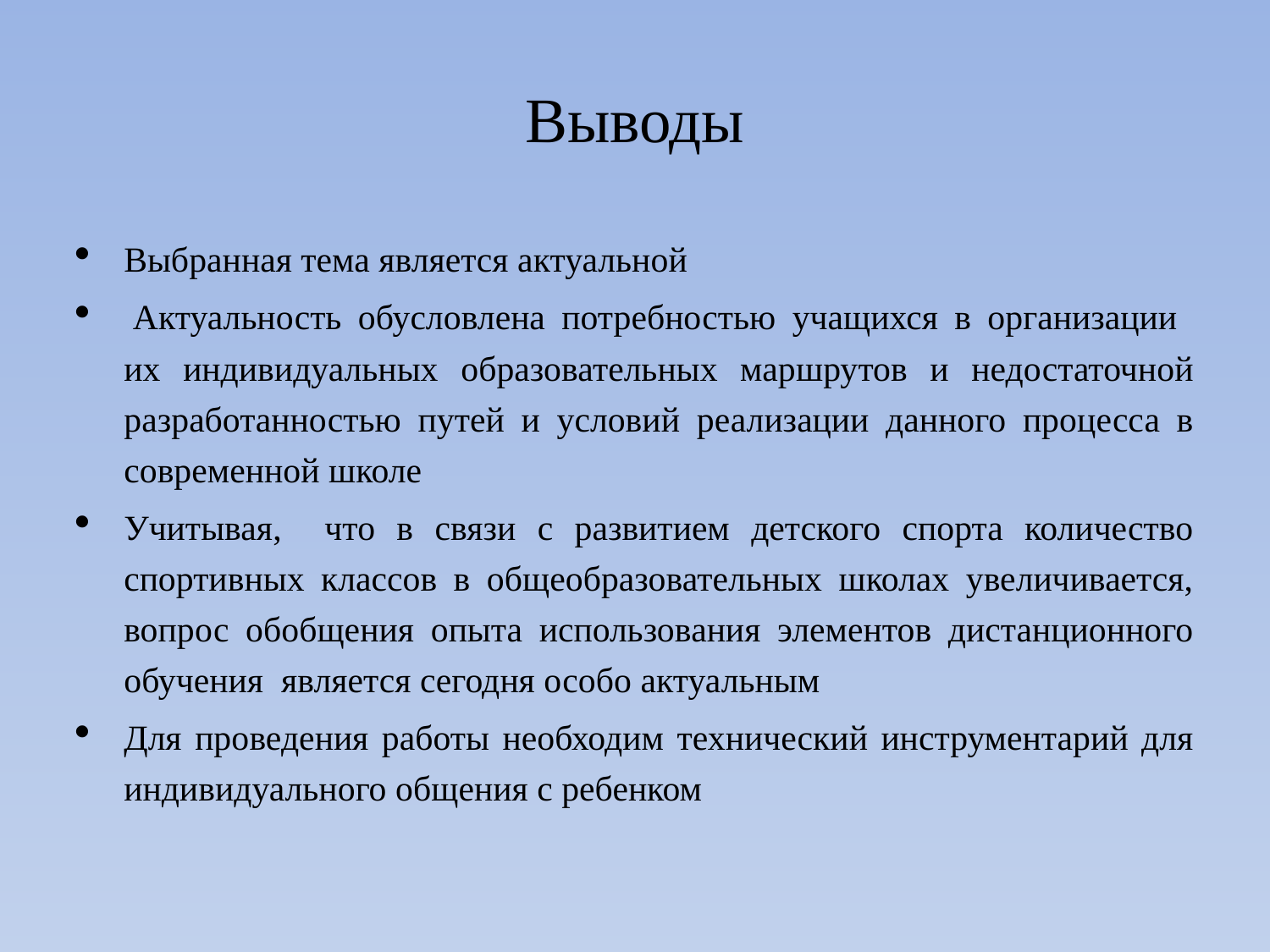

# Выводы
Выбранная тема является актуальной
 Актуальность обусловлена потребностью учащихся в организации  их индивидуальных образовательных маршрутов и недостаточной разработанностью путей и условий реализации данного процесса в современной школе
Учитывая,  что в связи с развитием детского спорта количество спортивных классов в общеобразовательных школах увеличивается, вопрос обобщения опыта использования элементов дистанционного обучения  является сегодня особо актуальным
Для проведения работы необходим технический инструментарий для индивидуального общения с ребенком